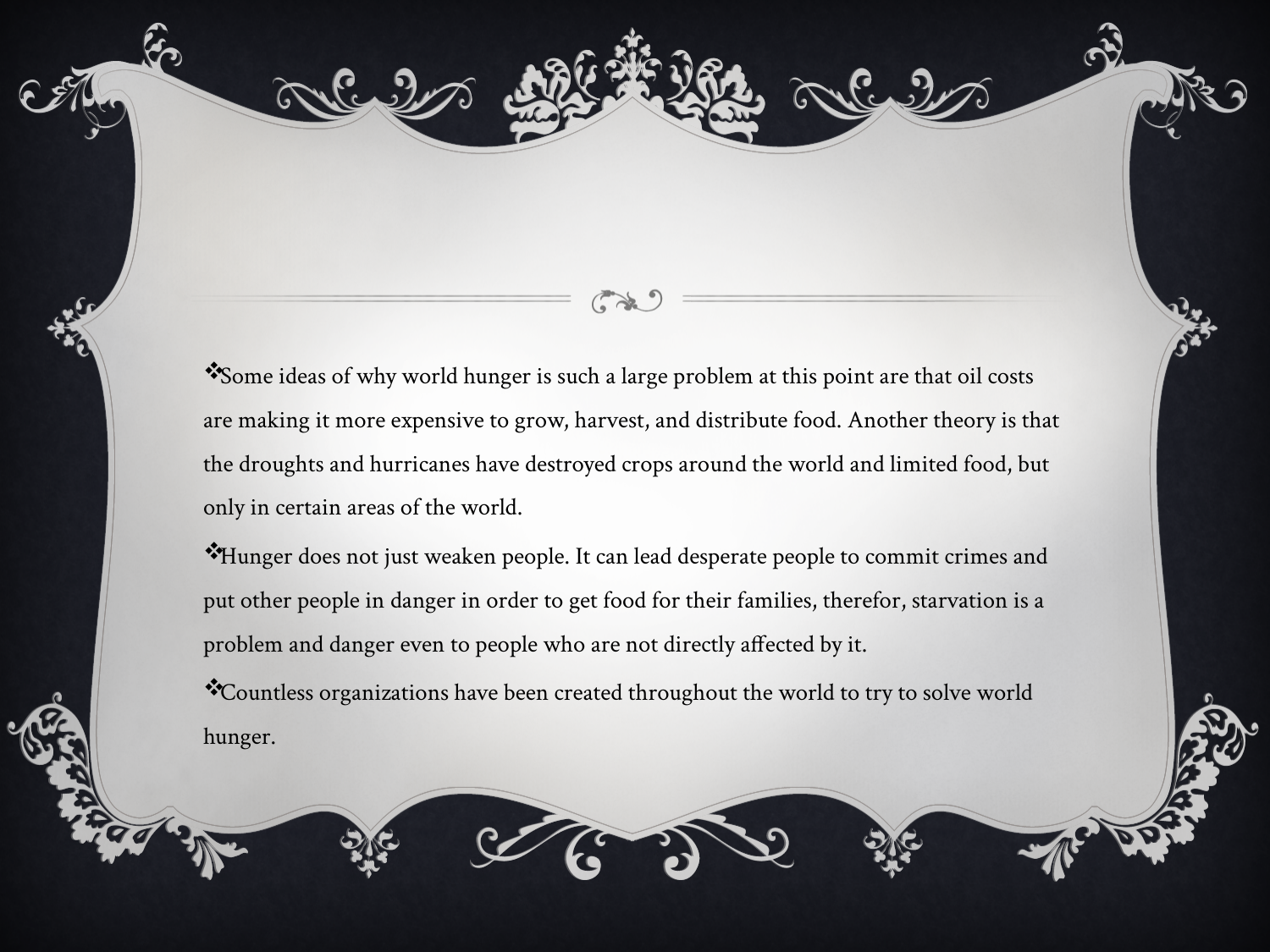

#
Some ideas of why world hunger is such a large problem at this point are that oil costs are making it more expensive to grow, harvest, and distribute food. Another theory is that the droughts and hurricanes have destroyed crops around the world and limited food, but only in certain areas of the world.
Hunger does not just weaken people. It can lead desperate people to commit crimes and put other people in danger in order to get food for their families, therefor, starvation is a problem and danger even to people who are not directly affected by it.
Countless organizations have been created throughout the world to try to solve world hunger.